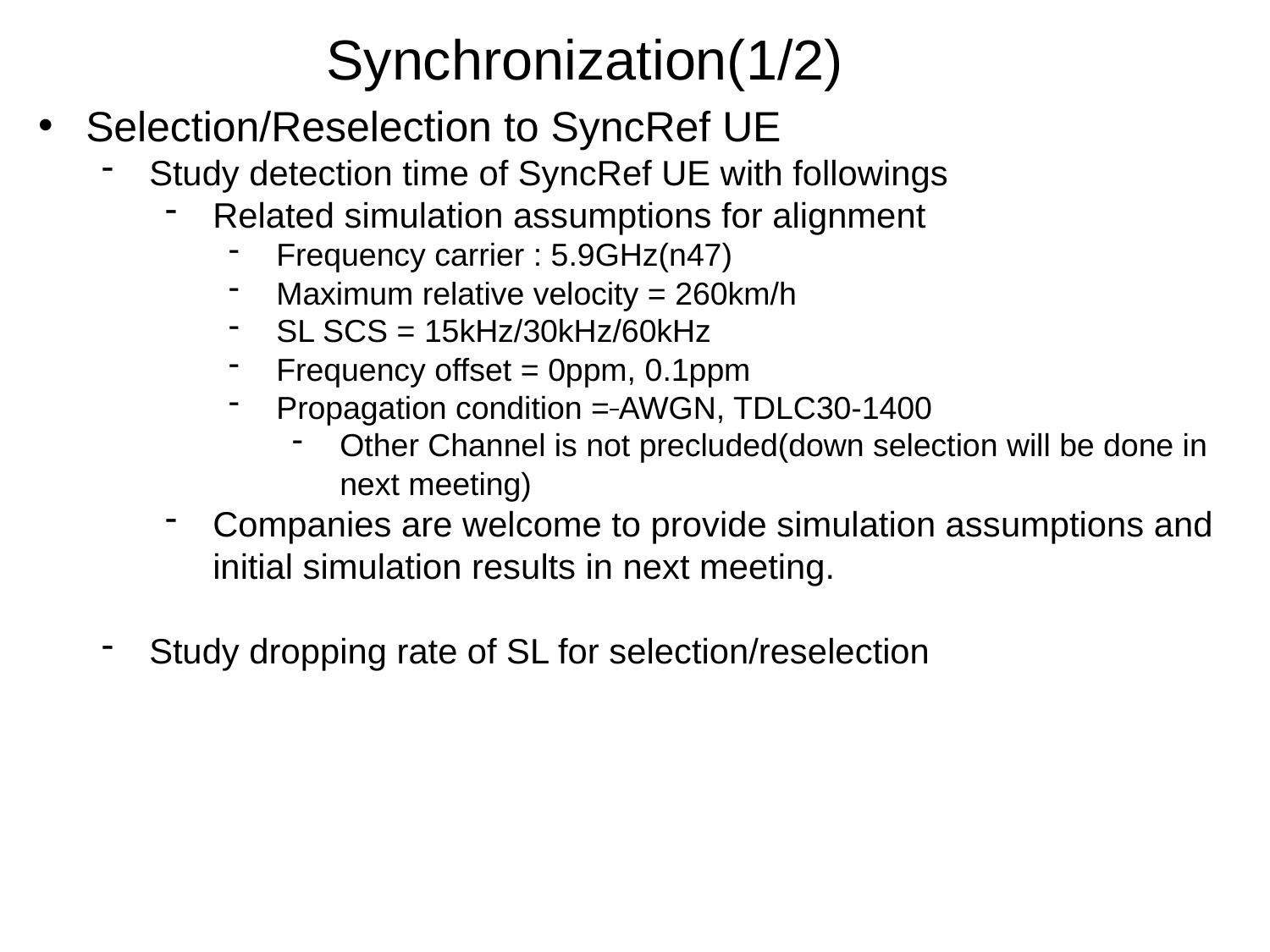

Synchronization(1/2)
Selection/Reselection to SyncRef UE
Study detection time of SyncRef UE with followings
Related simulation assumptions for alignment
Frequency carrier : 5.9GHz(n47)
Maximum relative velocity = 260km/h
SL SCS = 15kHz/30kHz/60kHz
Frequency offset = 0ppm, 0.1ppm
Propagation condition = AWGN, TDLC30-1400
Other Channel is not precluded(down selection will be done in next meeting)
Companies are welcome to provide simulation assumptions and initial simulation results in next meeting.

Study dropping rate of SL for selection/reselection